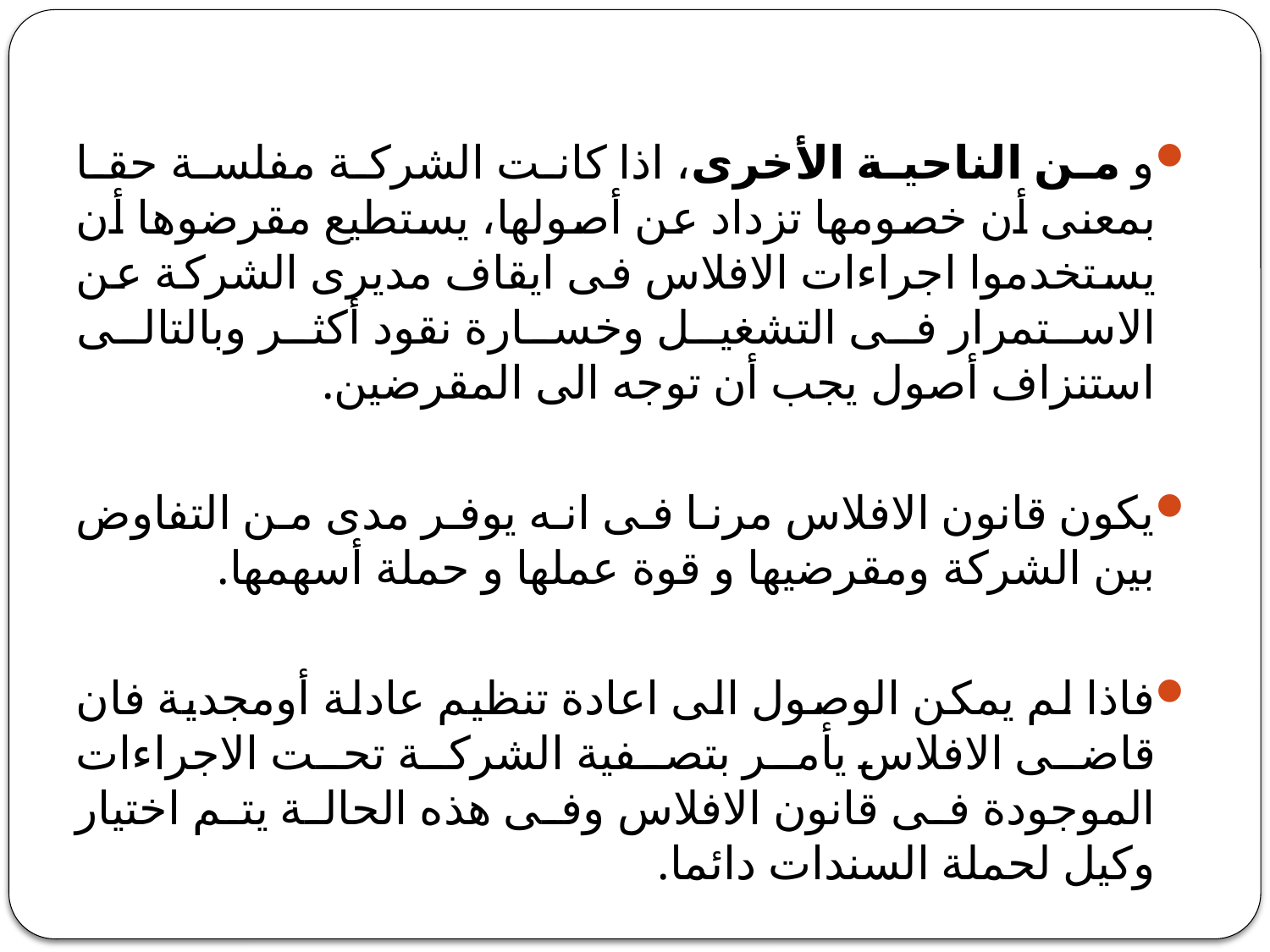

#
و من الناحية الأخرى، اذا كانت الشركة مفلسة حقا بمعنى أن خصومها تزداد عن أصولها، يستطيع مقرضوها أن يستخدموا اجراءات الافلاس فى ايقاف مديرى الشركة عن الاستمرار فى التشغيل وخسارة نقود أكثر وبالتالى استنزاف أصول يجب أن توجه الى المقرضين.

يكون قانون الافلاس مرنا فى انه يوفر مدى من التفاوض بين الشركة ومقرضيها و قوة عملها و حملة أسهمها.

فاذا لم يمكن الوصول الى اعادة تنظيم عادلة أومجدية فان قاضى الافلاس يأمر بتصفية الشركة تحت الاجراءات الموجودة فى قانون الافلاس وفى هذه الحالة يتم اختيار وكيل لحملة السندات دائما.